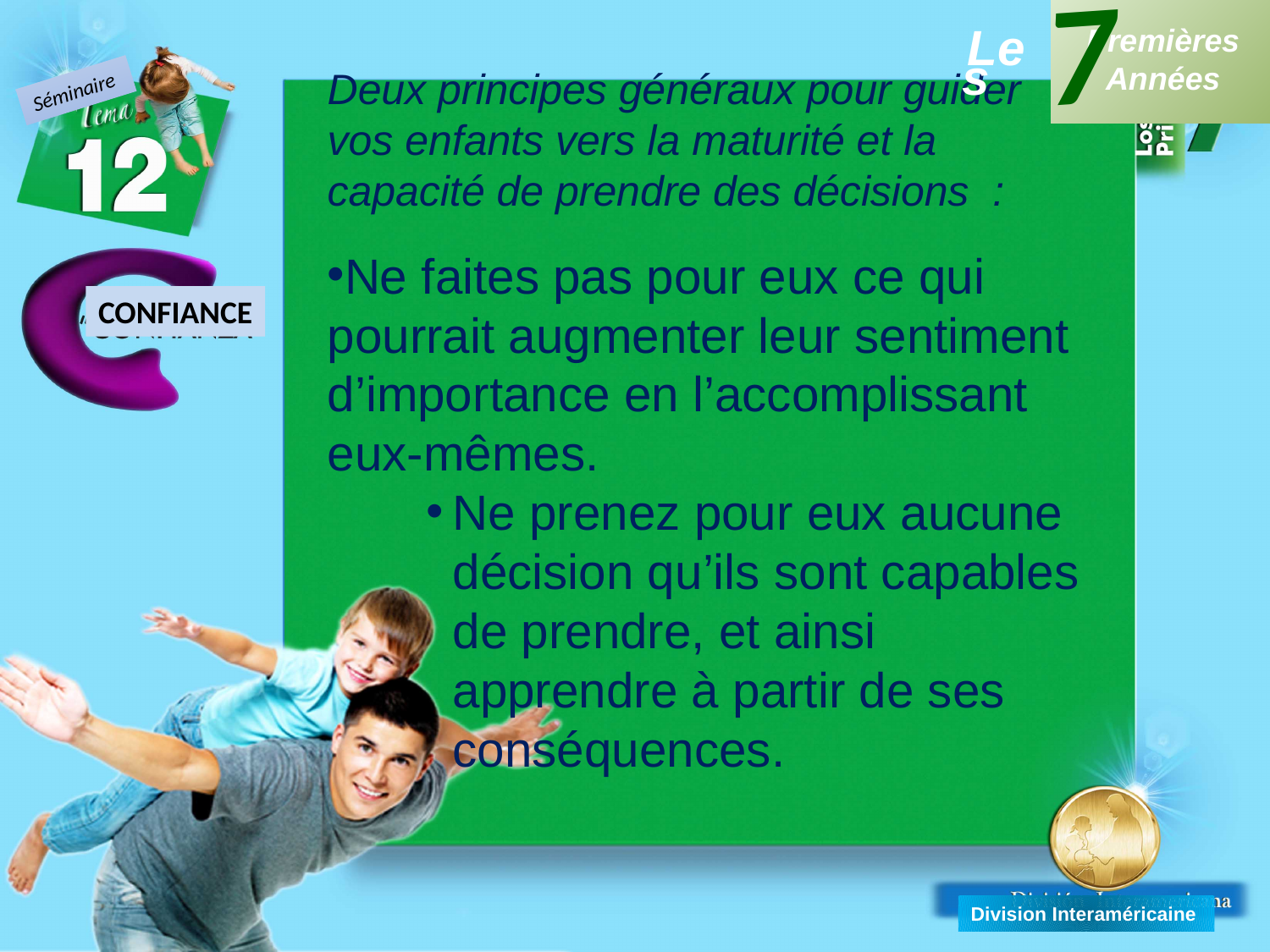

7
Premières
Années
Les
Deux principes généraux pour guider vos enfants vers la maturité et la capacité de prendre des décisions  :

Ne faites pas pour eux ce qui pourrait augmenter leur sentiment d’importance en l’accomplissant eux-mêmes.
Ne prenez pour eux aucune décision qu’ils sont capables de prendre, et ainsi apprendre à partir de ses conséquences.

Séminaire
CONFIANCE
Division Interaméricaine